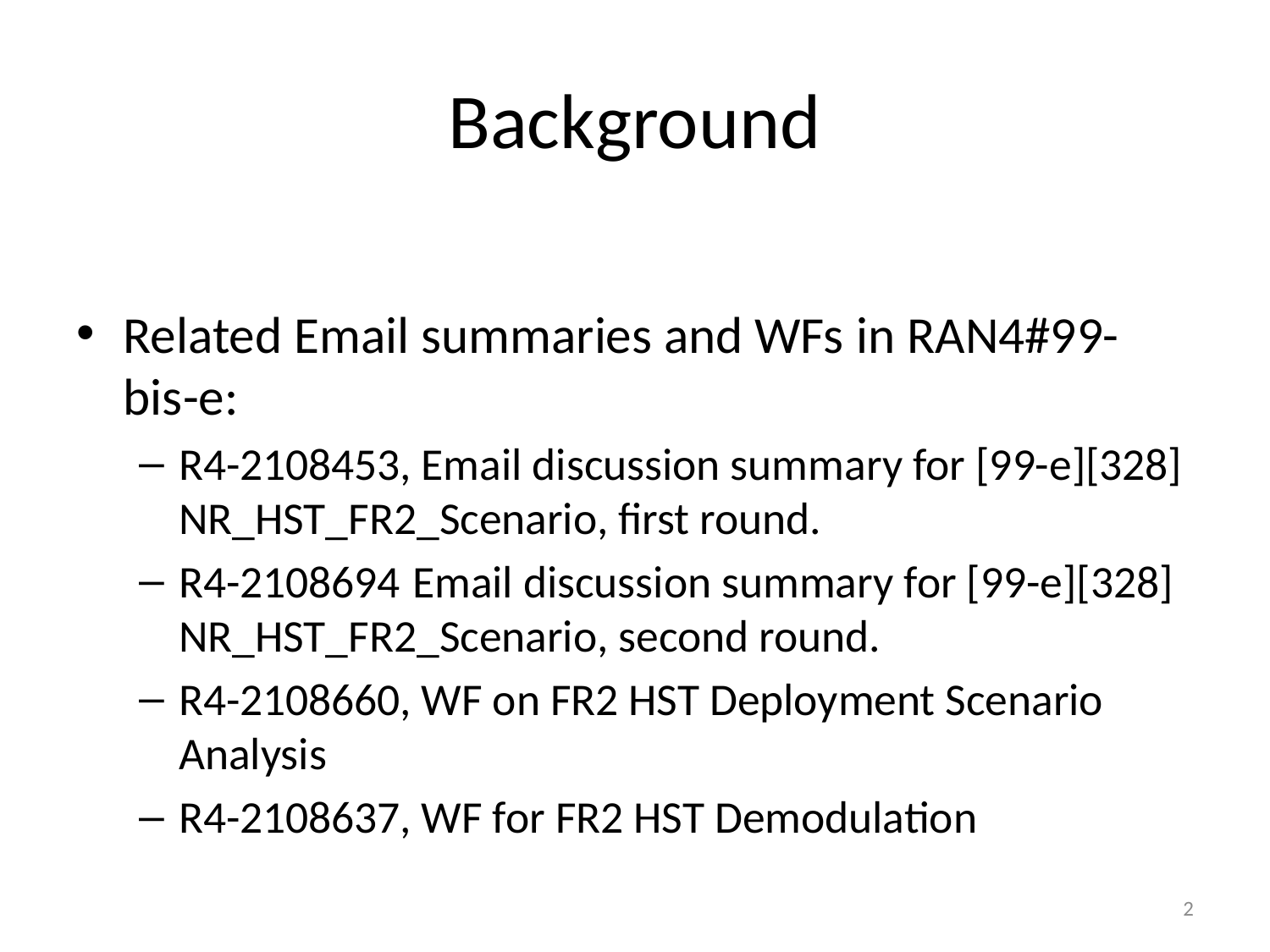

# Background

Related Email summaries and WFs in RAN4#99-bis-e:
R4-2108453, Email discussion summary for [99-e][328] NR_HST_FR2_Scenario, first round.
R4-2108694	Email discussion summary for [99-e][328] NR_HST_FR2_Scenario, second round.
R4-2108660, WF on FR2 HST Deployment Scenario Analysis
R4-2108637, WF for FR2 HST Demodulation
2